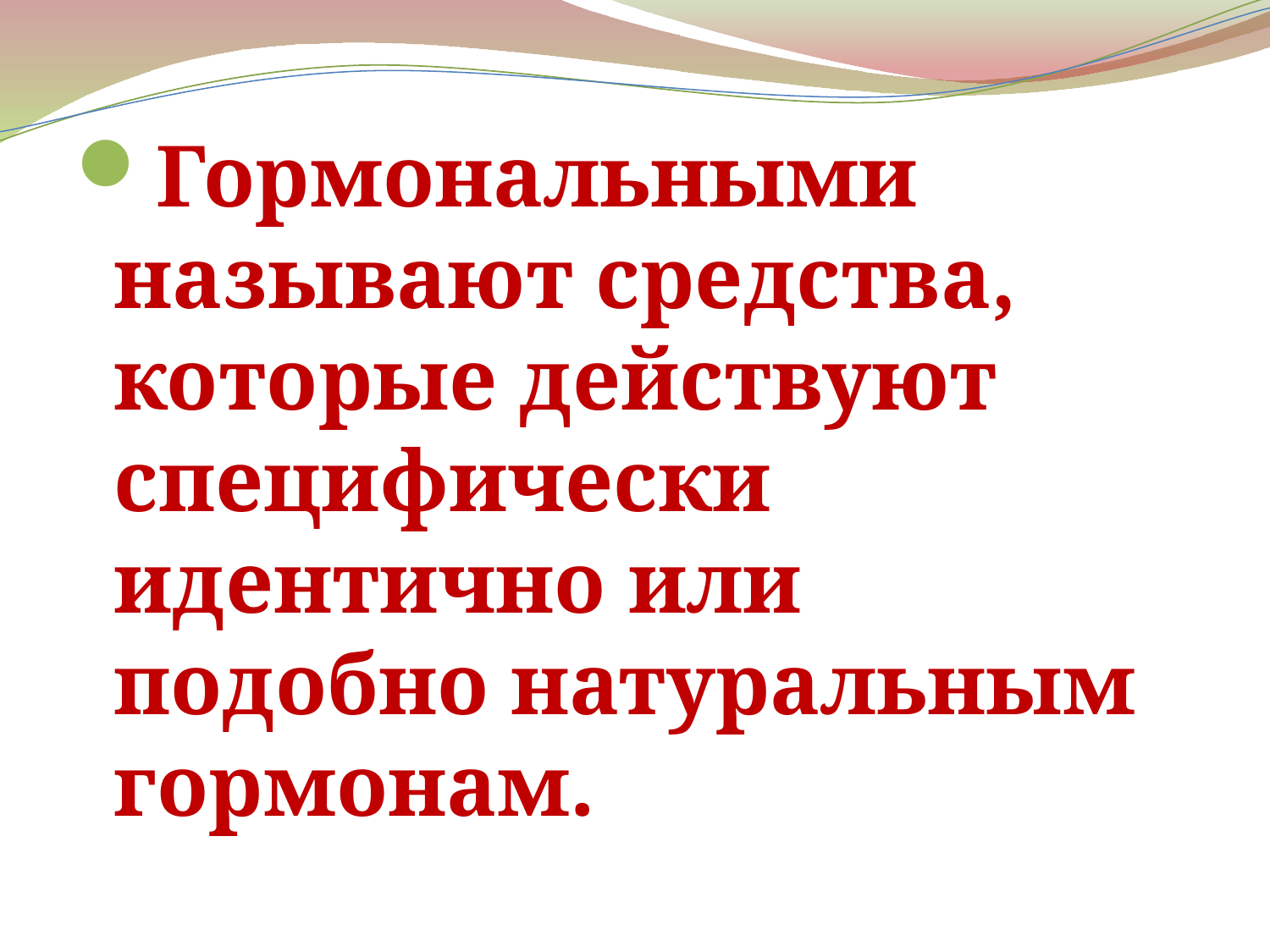

Гормональными называют средства, которые действуют специфически идентично или подобно натуральным гормонам.